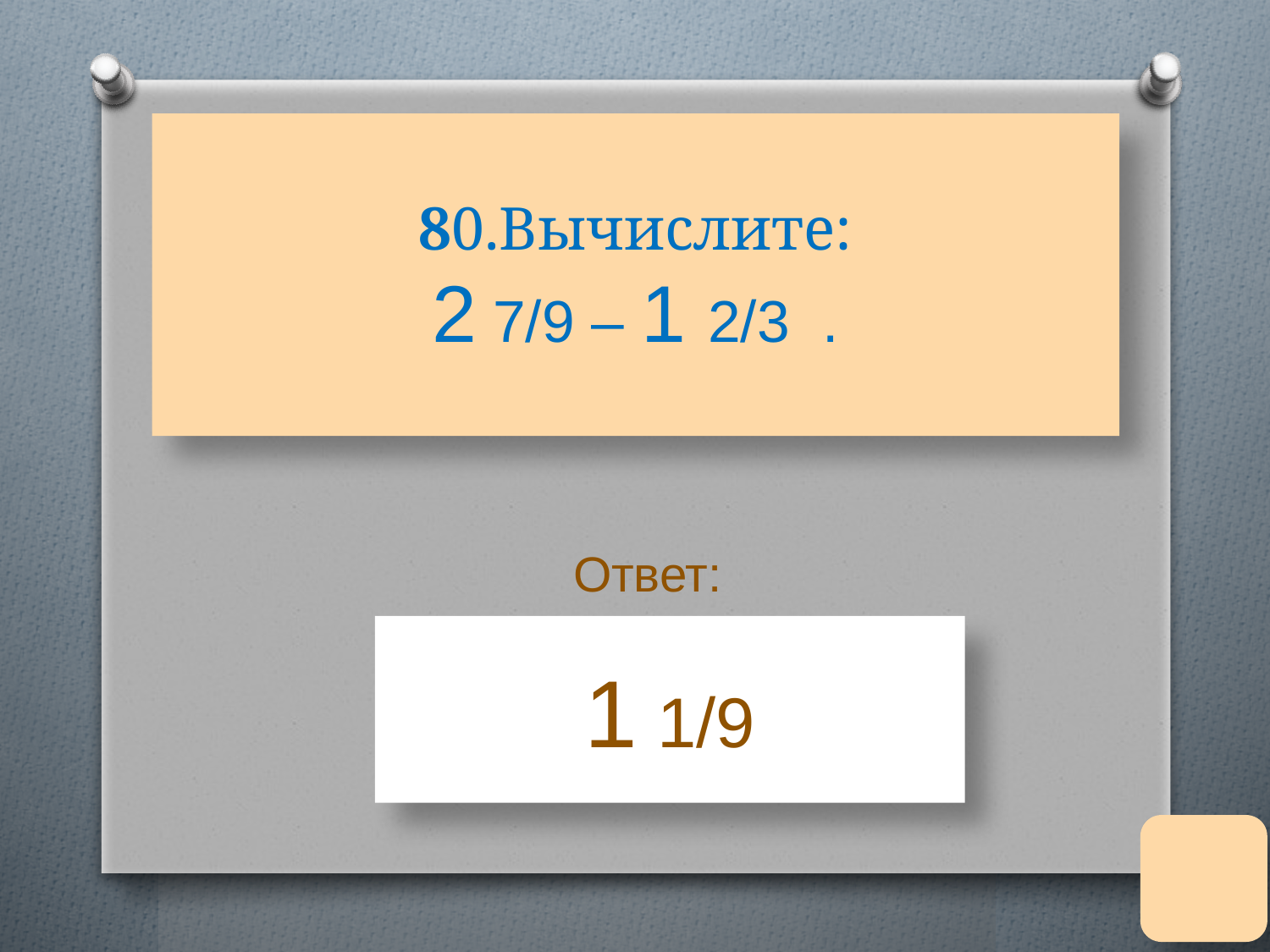

# 80.Вычислите: 2 7/9 – 1 2/3  .
Ответ:
1 1/9